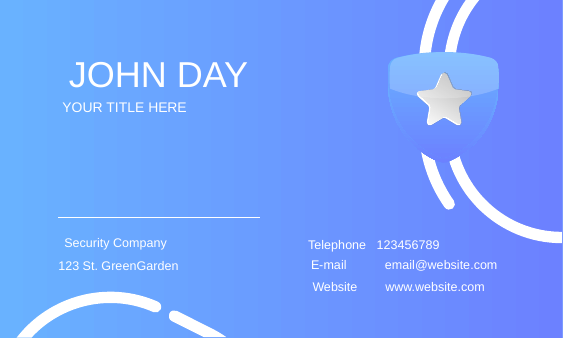

JOHN DAY

YOUR TITLE HERE

Security Company
Telephone   123456789
E-mail           email@website.com
123 St. GreenGarden
Website        www.website.com